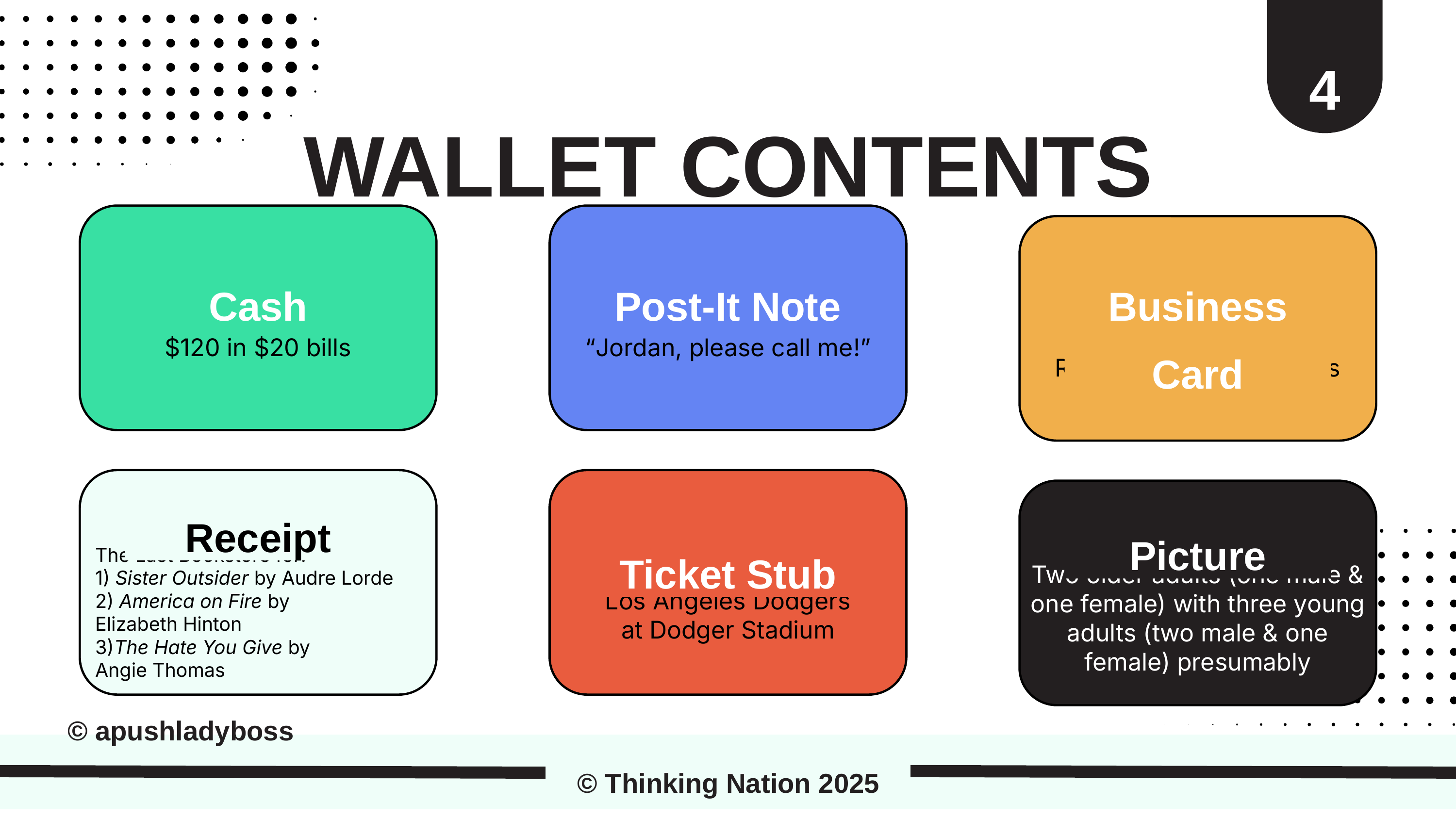

4
WALLET CONTENTS

Cash
Post-It Note
Business Card
DTLA Chiropractic Rehabilitation & Wellness
$120 in $20 bills
“Jordan, please call me!”

Receipt
Picture
Ticket Stub

The Last Bookstore for:
1) Sister Outsider by Audre Lorde
2) America on Fire by
Elizabeth Hinton
3)The Hate You Give by
Angie Thomas
Two older adults (one male & one female) with three young adults (two male & one female) presumably
Los Angeles Dodgers at Dodger Stadium
© apushladyboss

© Thinking Nation 2025